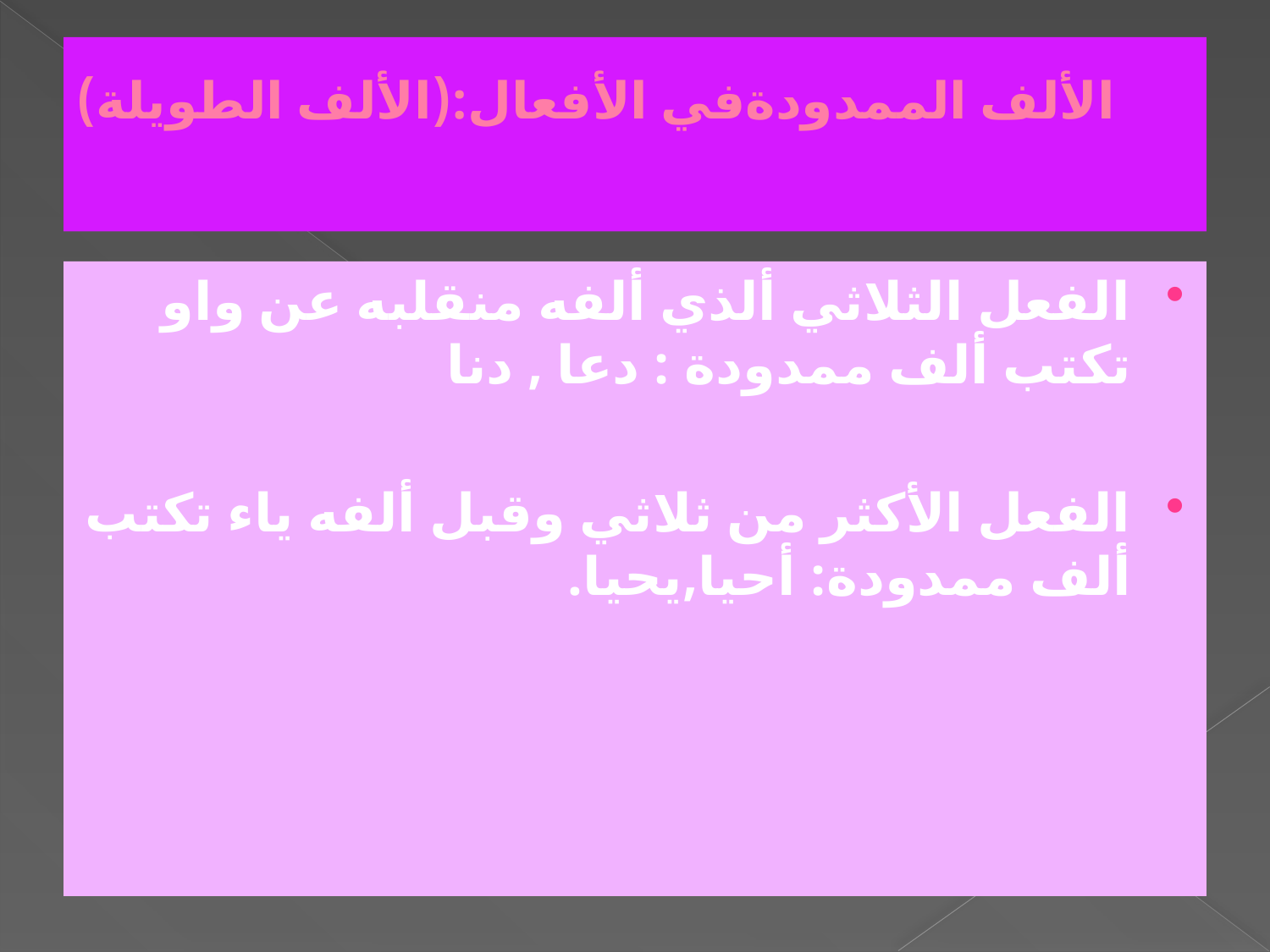

# الألف الممدودةفي الأفعال:(الألف الطويلة)
الفعل الثلاثي ألذي ألفه منقلبه عن واو تكتب ألف ممدودة : دعا , دنا

الفعل الأكثر من ثلاثي وقبل ألفه ياء تكتب ألف ممدودة: أحيا,يحيا.